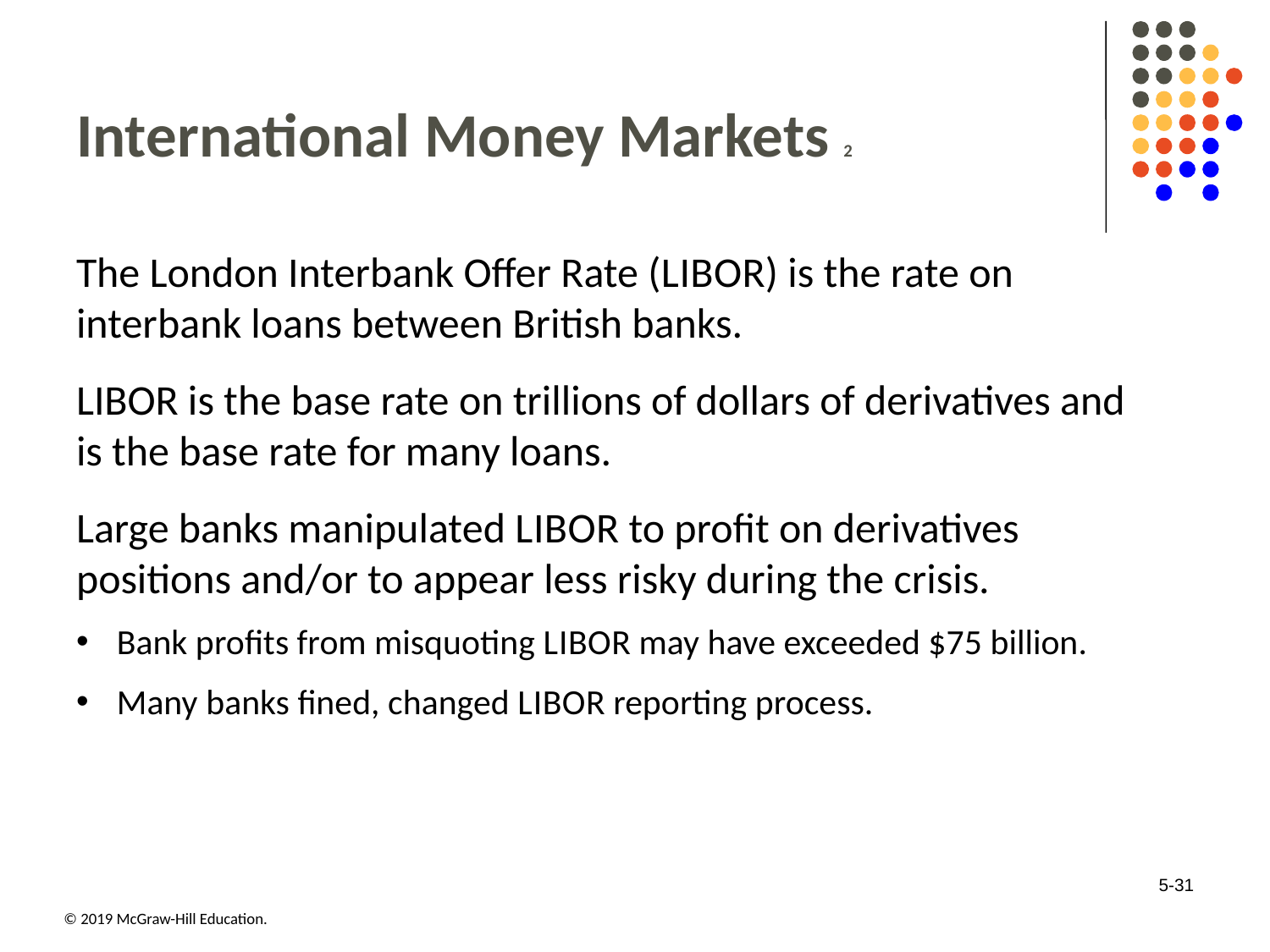

# International Money Markets 2
The London Interbank Offer Rate (L I B O R) is the rate on interbank loans between British banks.
LIBOR is the base rate on trillions of dollars of derivatives and is the base rate for many loans.
Large banks manipulated L I B O R to profit on derivatives positions and/or to appear less risky during the crisis.
Bank profits from misquoting L I B O R may have exceeded $75 billion.
Many banks fined, changed L I B O R reporting process.
5-31